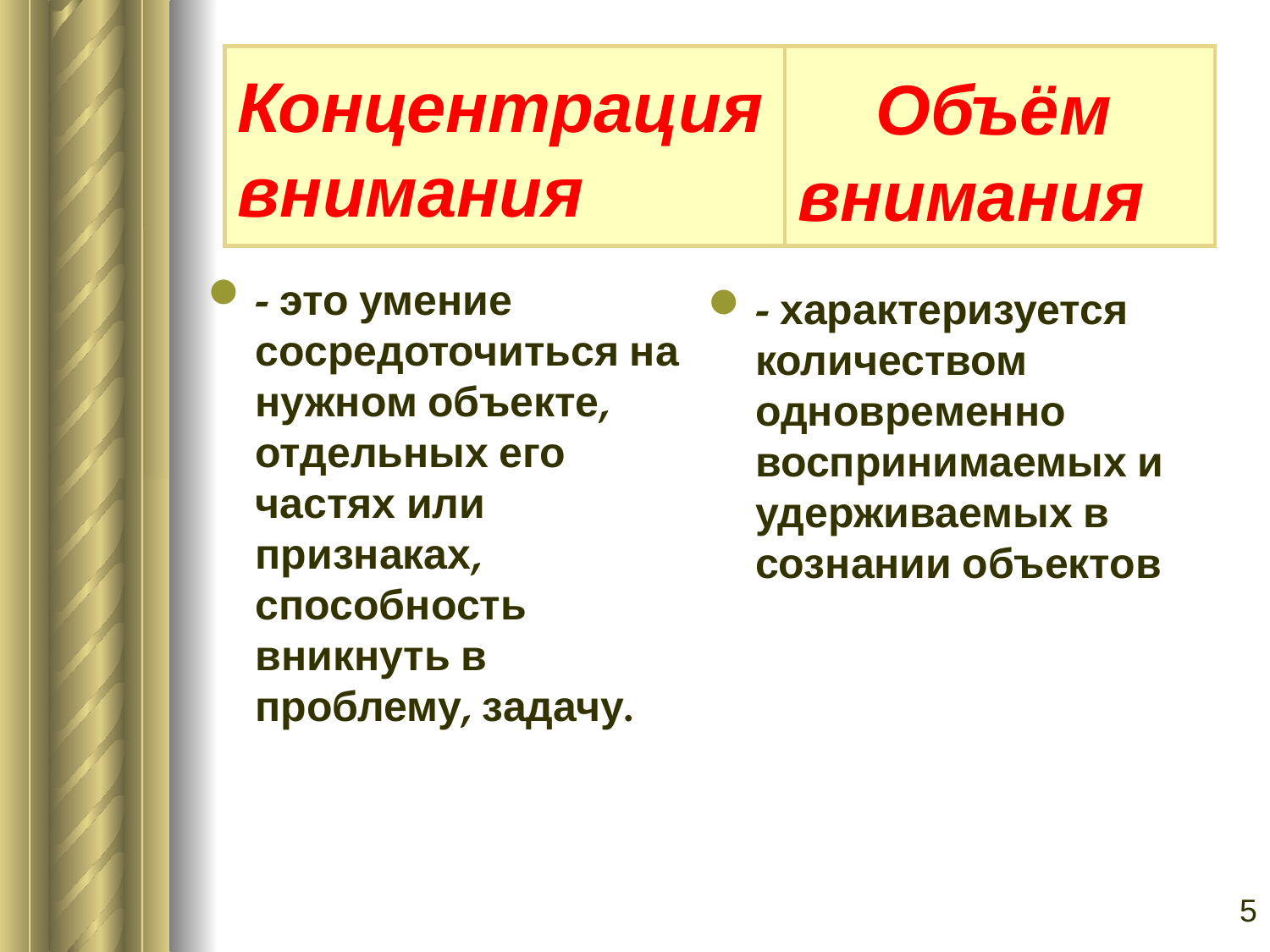

# Концентрация внимания
    Объём внимания
- это умение сосредоточиться на нужном объекте, отдельных его частях или признаках, способность вникнуть в проблему, задачу.

- характеризуется количеством одновременно воспринимаемых и удерживаемых в сознании объектов

5